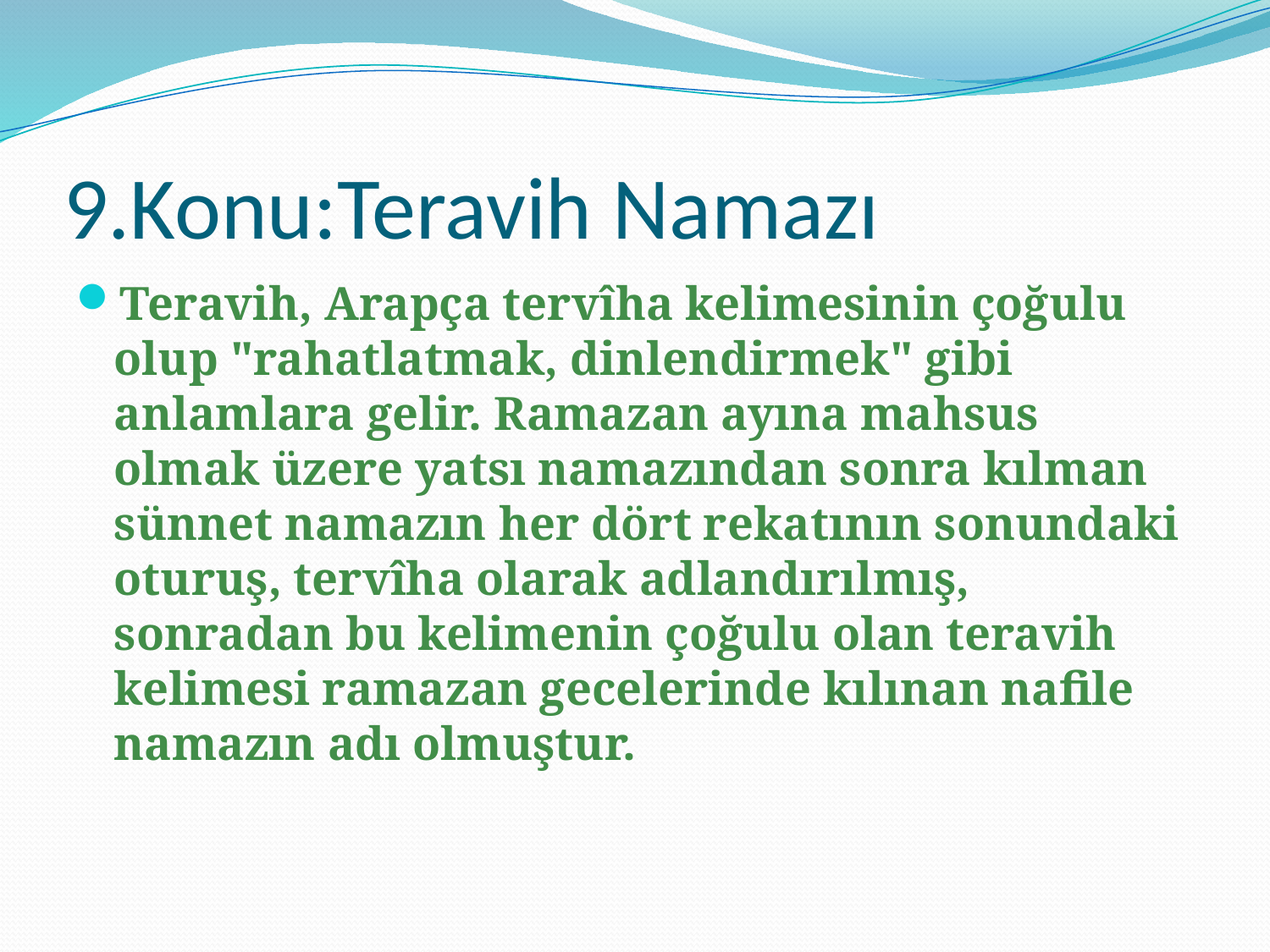

# 9.Konu:Teravih Namazı
Teravih, Arapça tervîha kelimesinin çoğulu olup "rahatlatmak, dinlendirmek" gibi anlamlara gelir. Ramazan ayına mahsus olmak üzere yatsı namazından sonra kılman sünnet namazın her dört rekatının sonundaki oturuş, tervîha olarak adlandırılmış, sonradan bu kelimenin çoğulu olan teravih kelimesi ramazan gecelerinde kılınan nafile namazın adı olmuştur.